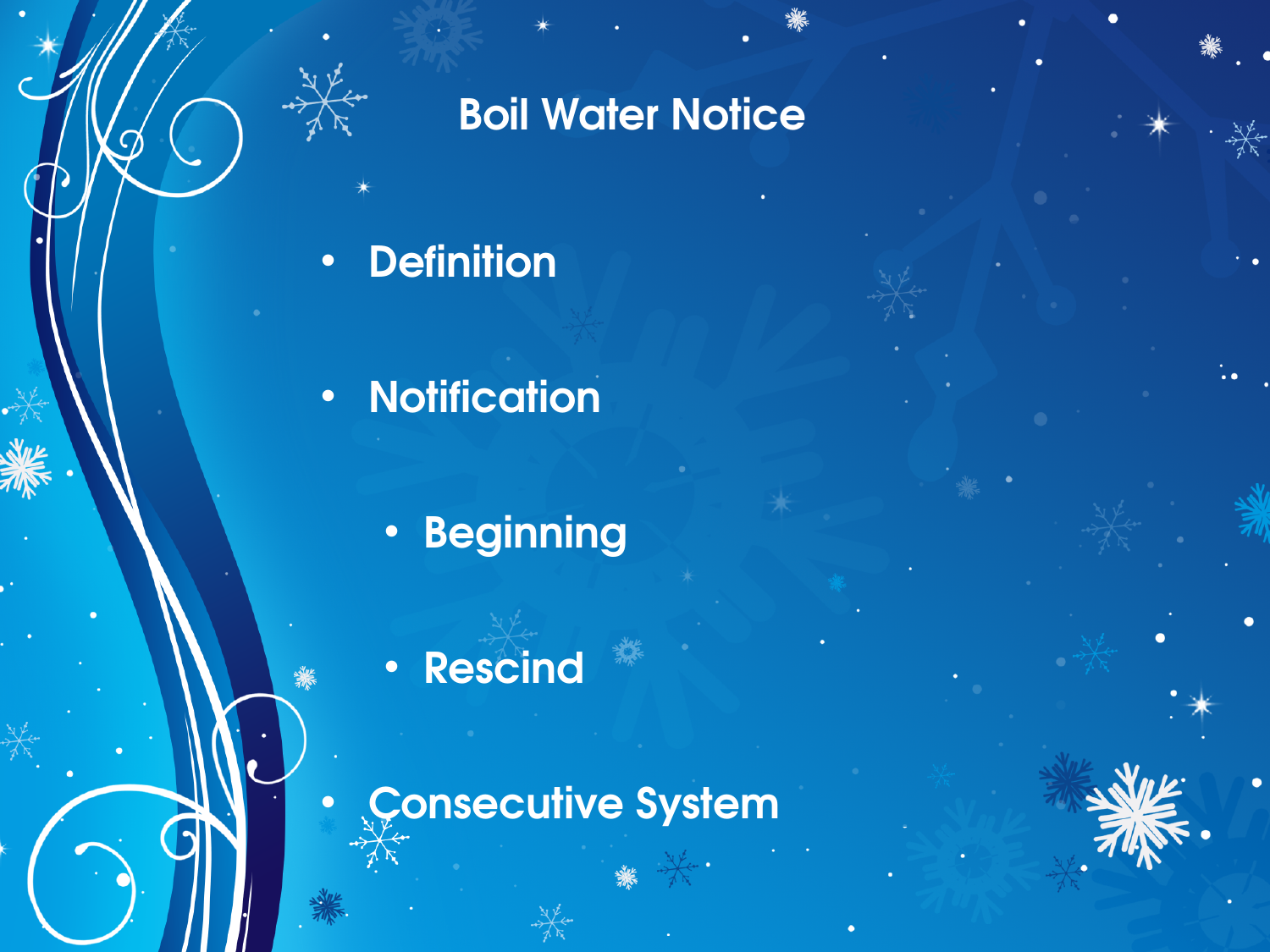

# Boil Water Notice
Definition
Notification
Beginning
Rescind
Consecutive System